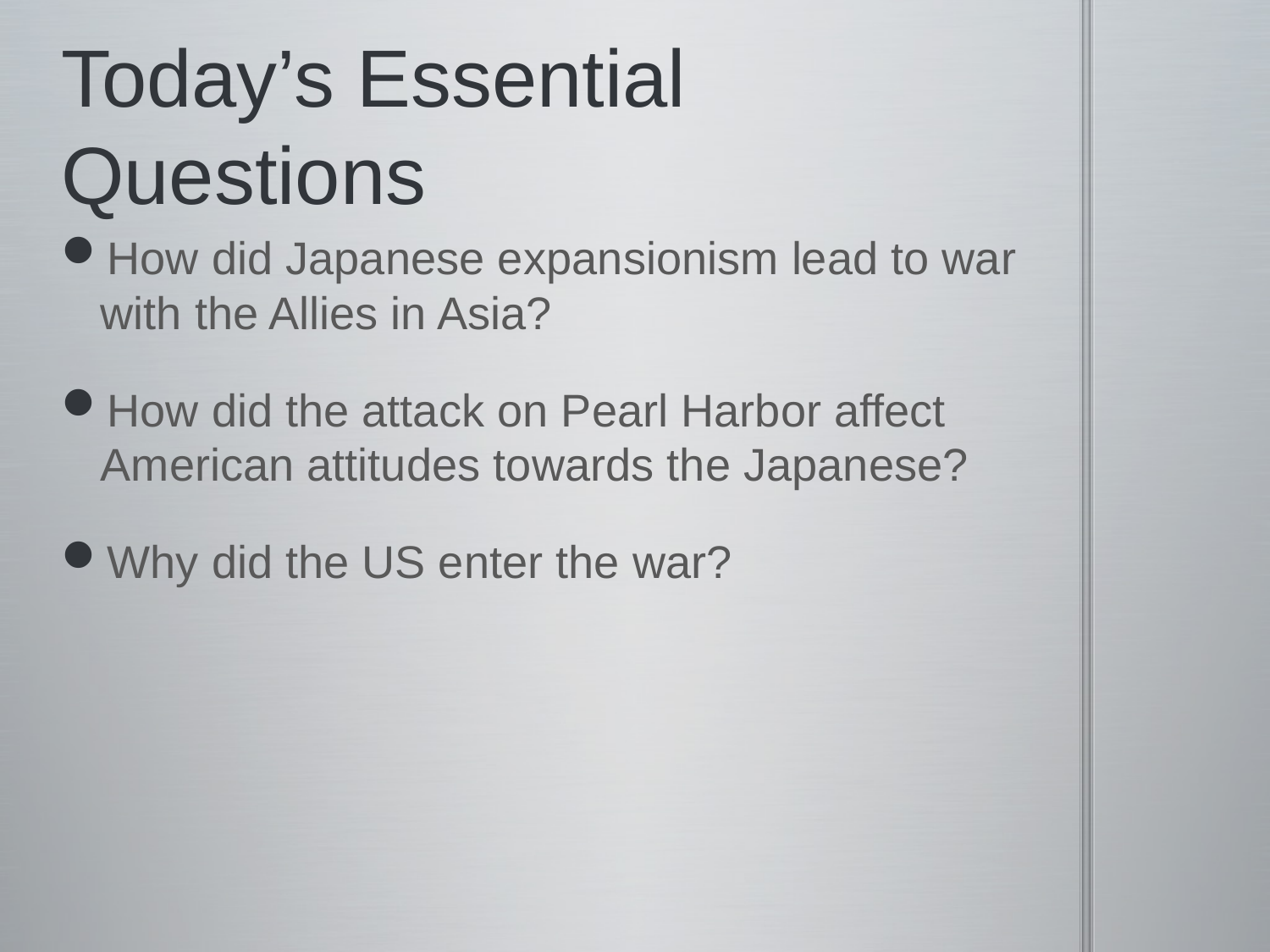

# Today’s Essential Questions
How did Japanese expansionism lead to war with the Allies in Asia?
How did the attack on Pearl Harbor affect American attitudes towards the Japanese?
Why did the US enter the war?